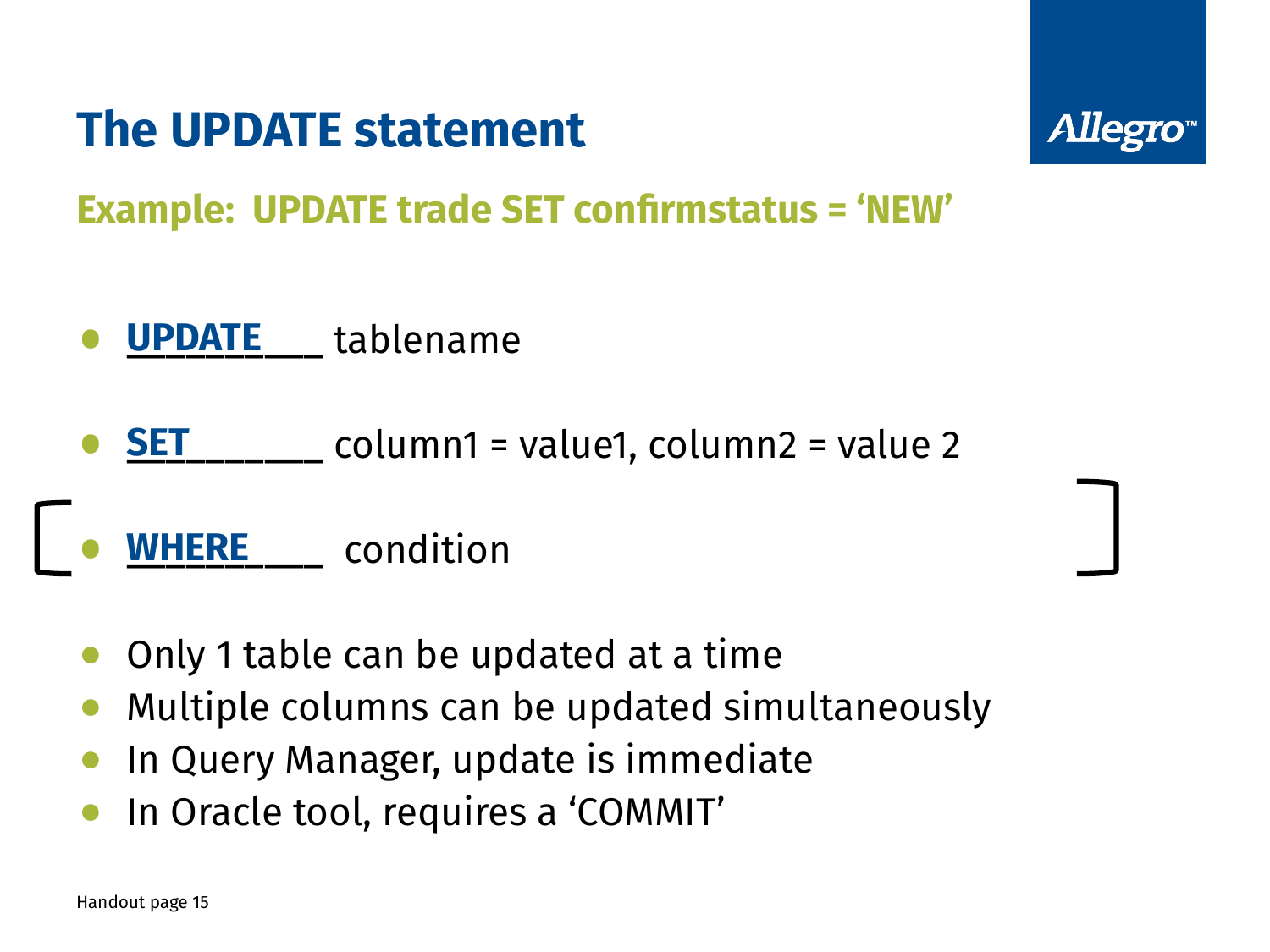

# The UPDATE statement
Example:  UPDATE trade SET confirmstatus = ‘NEW’

UPDATE

SET

WHERE

__________ tablename

__________ column1 = value1, column2 = value 2

__________  condition

Only 1 table can be updated at a time
Multiple columns can be updated simultaneously
In Query Manager, update is immediate
In Oracle tool, requires a ‘COMMIT’

Handout page 15